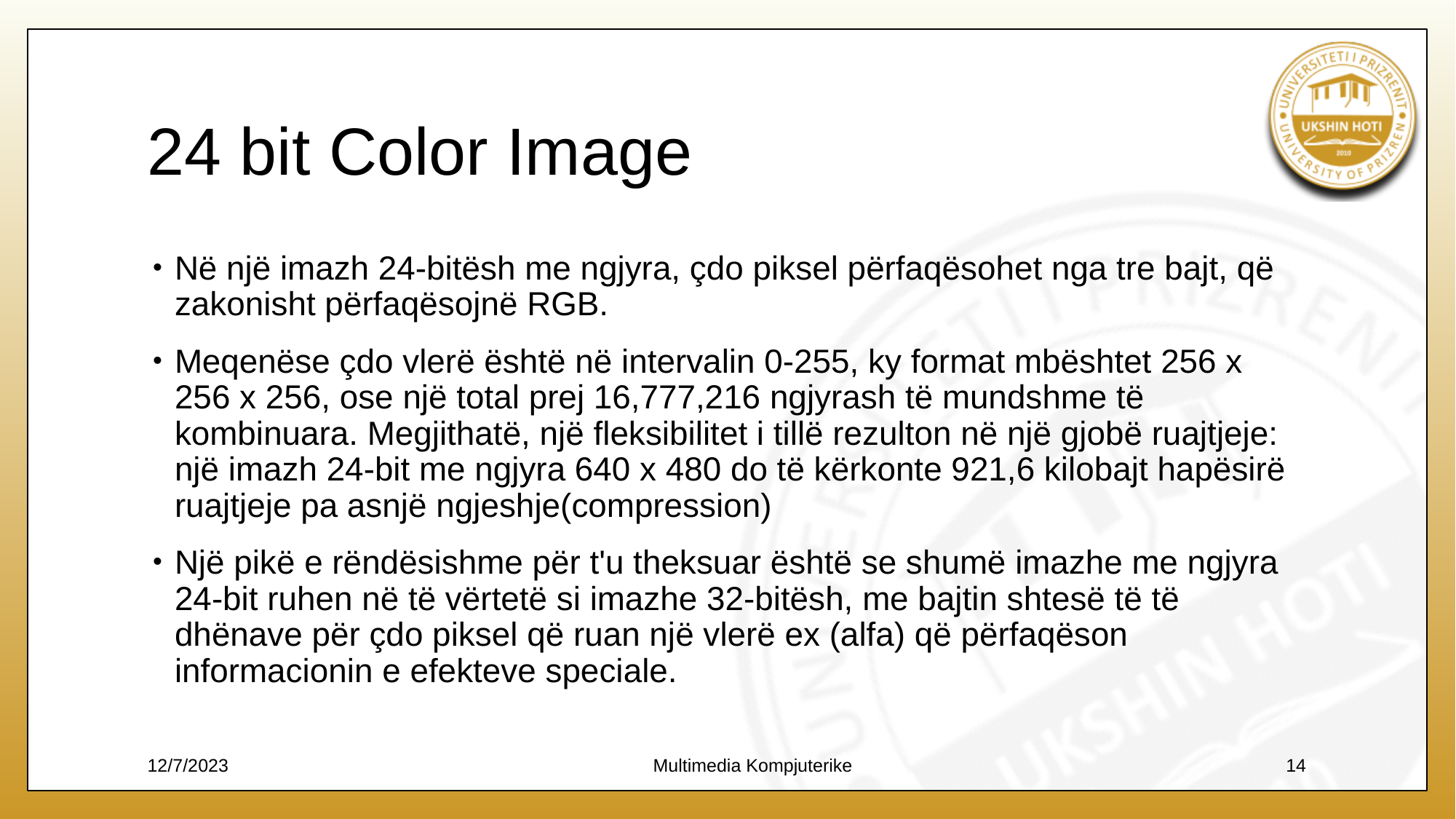

# 24 bit Color Image
Në një imazh 24-bitësh me ngjyra, çdo piksel përfaqësohet nga tre bajt, që zakonisht përfaqësojnë RGB.
Meqenëse çdo vlerë është në intervalin 0-255, ky format mbështet 256 x 256 x 256, ose një total prej 16,777,216 ngjyrash të mundshme të kombinuara. Megjithatë, një fleksibilitet i tillë rezulton në një gjobë ruajtjeje: një imazh 24-bit me ngjyra 640 x 480 do të kërkonte 921,6 kilobajt hapësirë ruajtjeje pa asnjë ngjeshje(compression)
Një pikë e rëndësishme për t'u theksuar është se shumë imazhe me ngjyra 24-bit ruhen në të vërtetë si imazhe 32-bitësh, me bajtin shtesë të të dhënave për çdo piksel që ruan një vlerë ex (alfa) që përfaqëson informacionin e efekteve speciale.

12/7/2023
Multimedia Kompjuterike
14